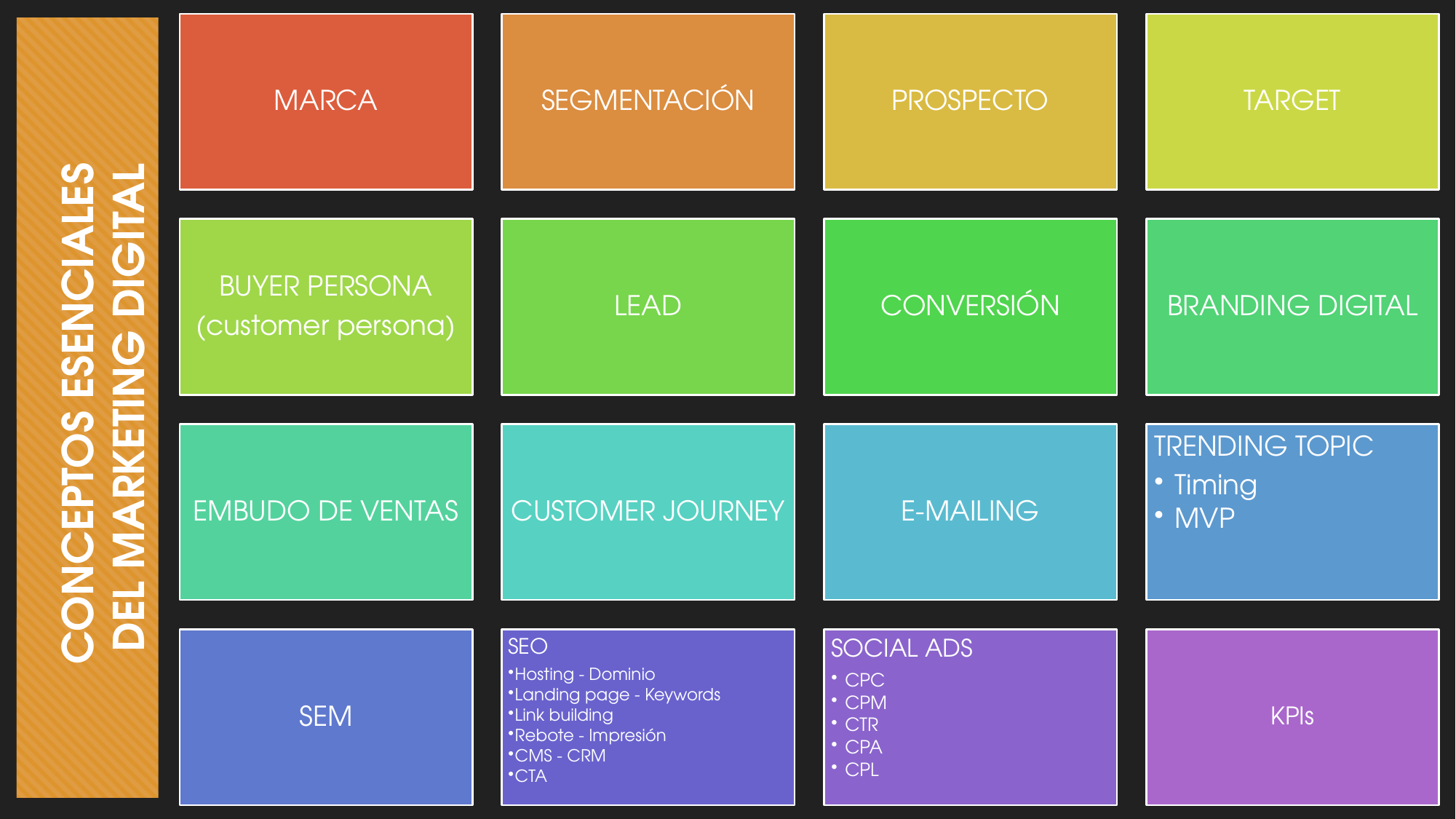

MARCA
SEGMENTACIÓN
PROSPECTO
TARGET
BUYER PERSONA
(customer persona)
LEAD
CONVERSIÓN
BRANDING DIGITAL
EMBUDO DE VENTAS
CUSTOMER JOURNEY
E-MAILING
TRENDING TOPIC
Timing
MVP
SEM
SEO
Hosting - Dominio
Landing page - Keywords
Link building
Rebote - Impresión
CMS - CRM
CTA
SOCIAL ADS
CPC
CPM
CTR
CPA
CPL
KPIs
CONCEPTOS ESENCIALES
DEL MARKETING DIGITAL